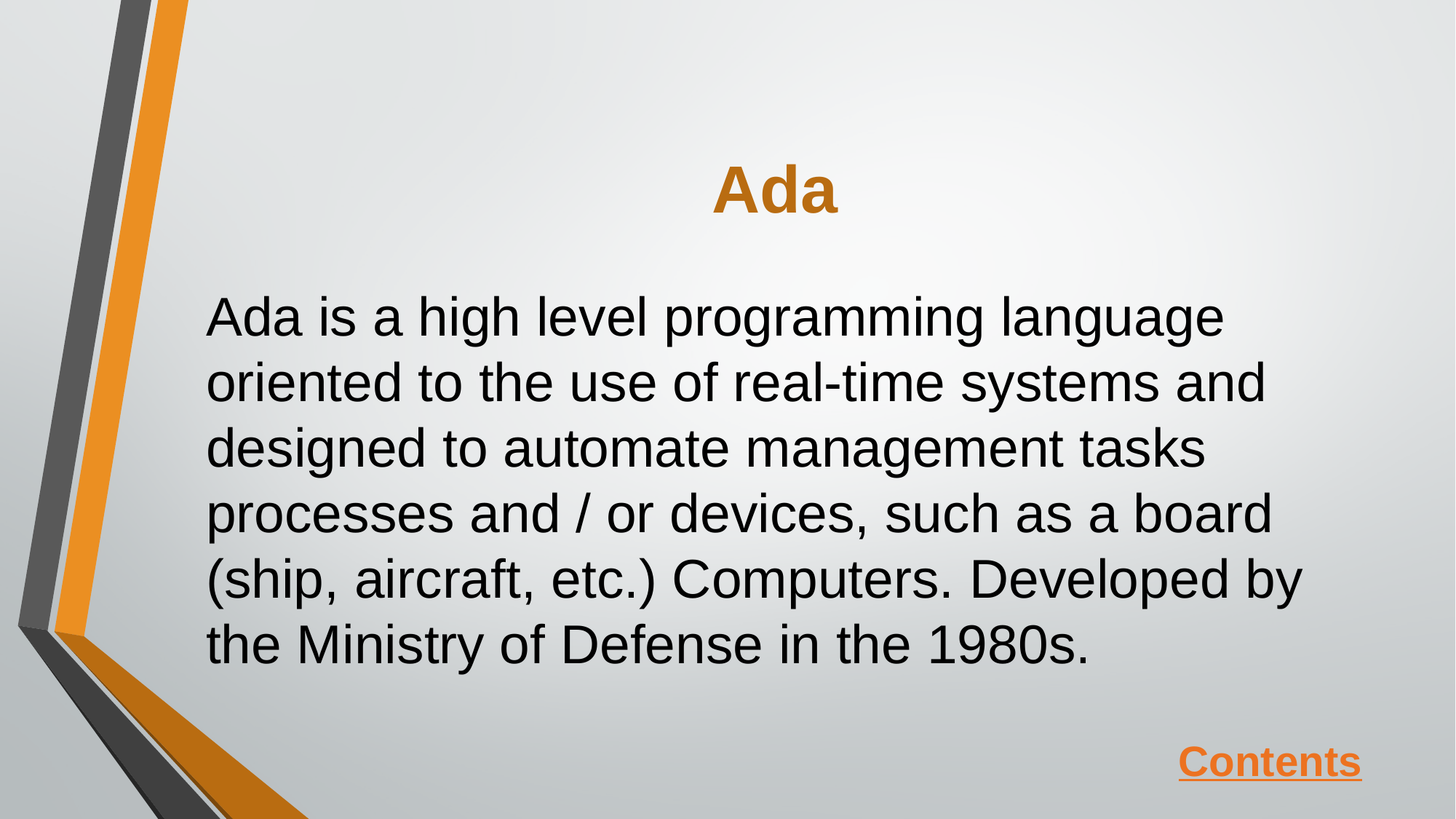

# Ada
Ada is a high level programming language oriented to the use of real-time systems and designed to automate management tasks processes and / or devices, such as a board (ship, aircraft, etc.) Computers. Developed by the Ministry of Defense in the 1980s.
Contents